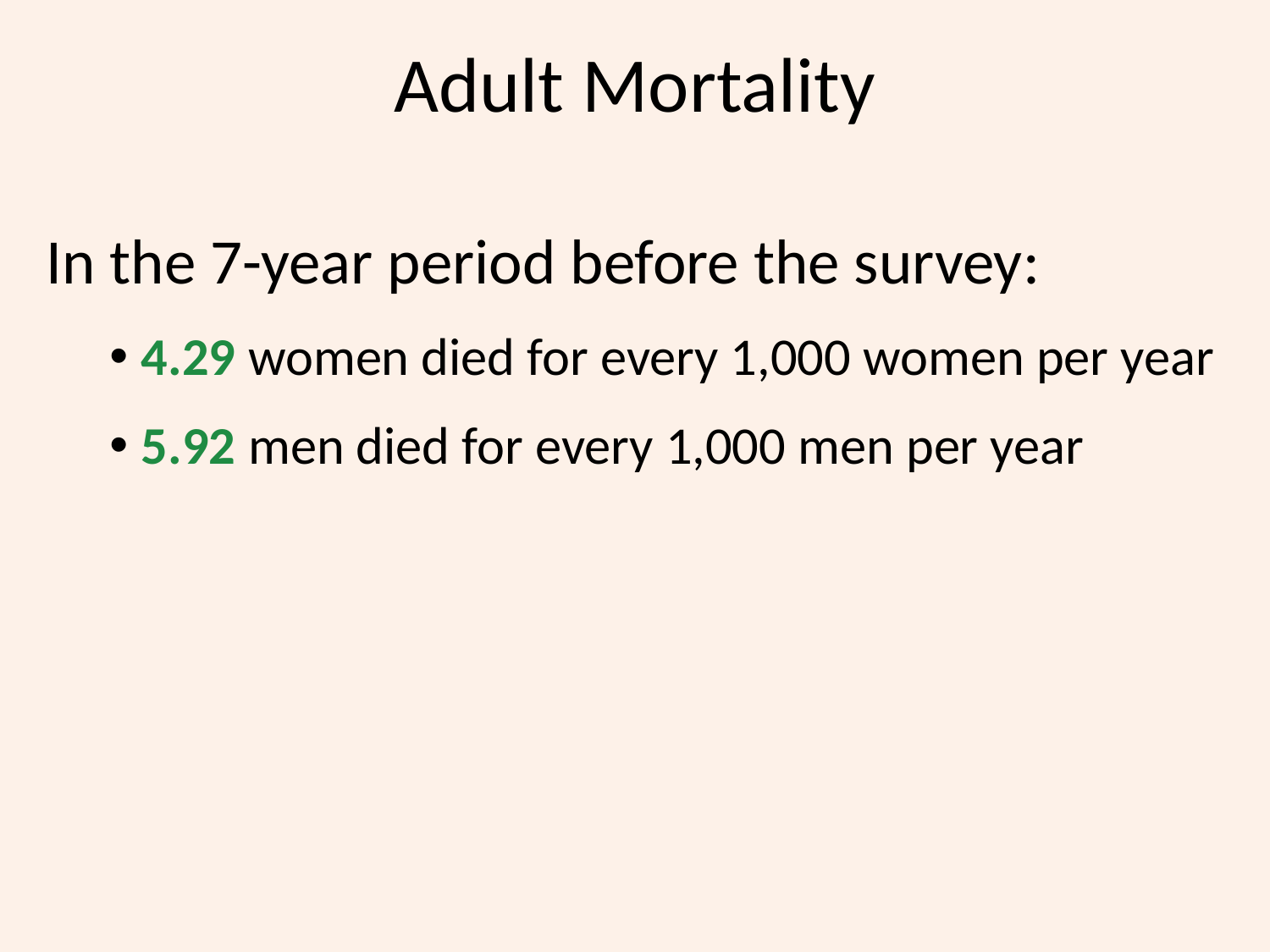

# Adult Mortality
In the 7-year period before the survey:
4.29 women died for every 1,000 women per year
5.92 men died for every 1,000 men per year